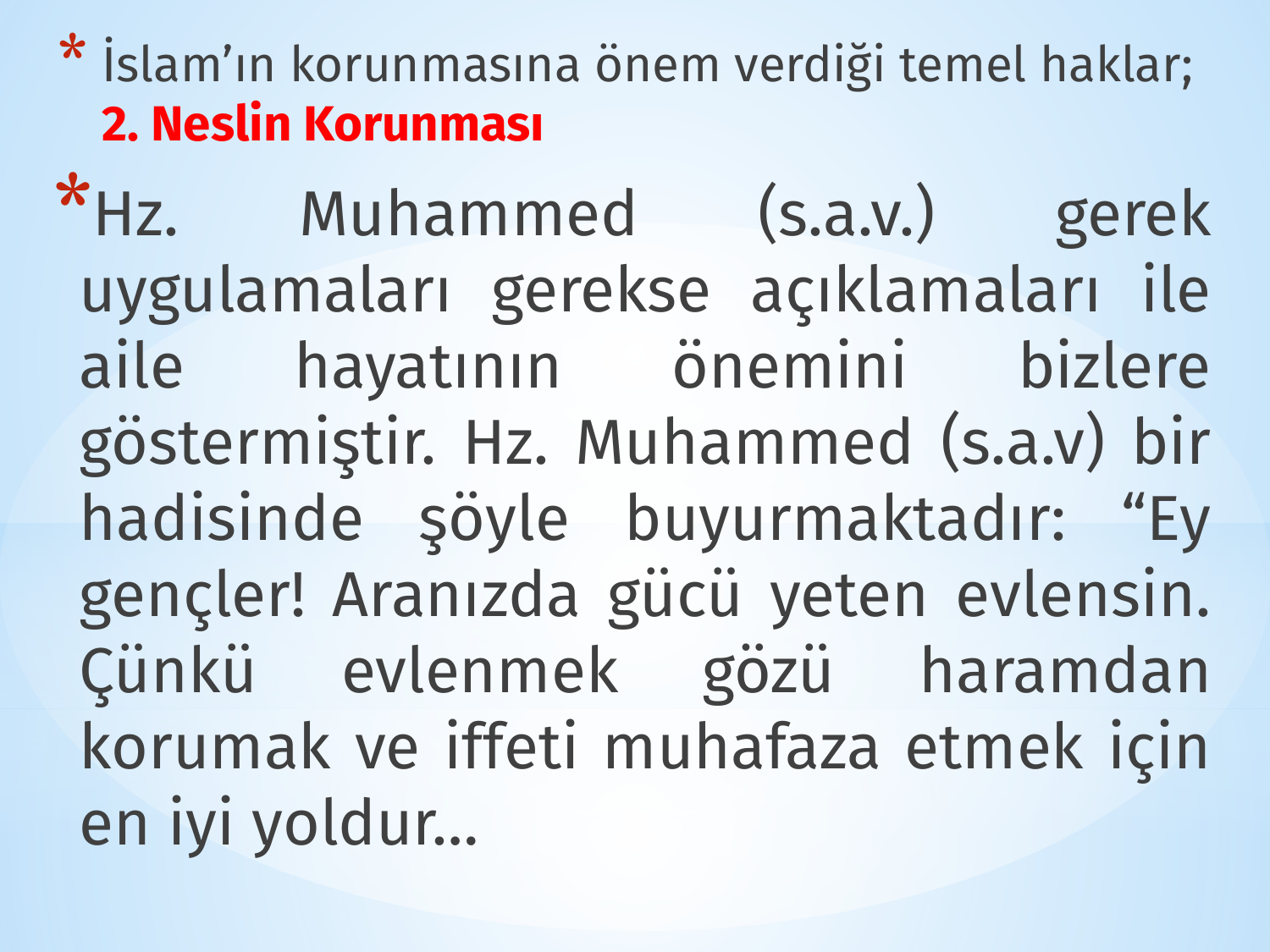

# İslam’ın korunmasına önem verdiği temel haklar; 2. Neslin Korunması
Hz. Muhammed (s.a.v.) gerek uygulamaları gerekse açıklamaları ile aile hayatının önemini bizlere göstermiştir. Hz. Muhammed (s.a.v) bir hadisinde şöyle buyurmaktadır: “Ey gençler! Aranızda gücü yeten evlensin. Çünkü evlenmek gözü haramdan korumak ve iffeti muhafaza etmek için en iyi yoldur…